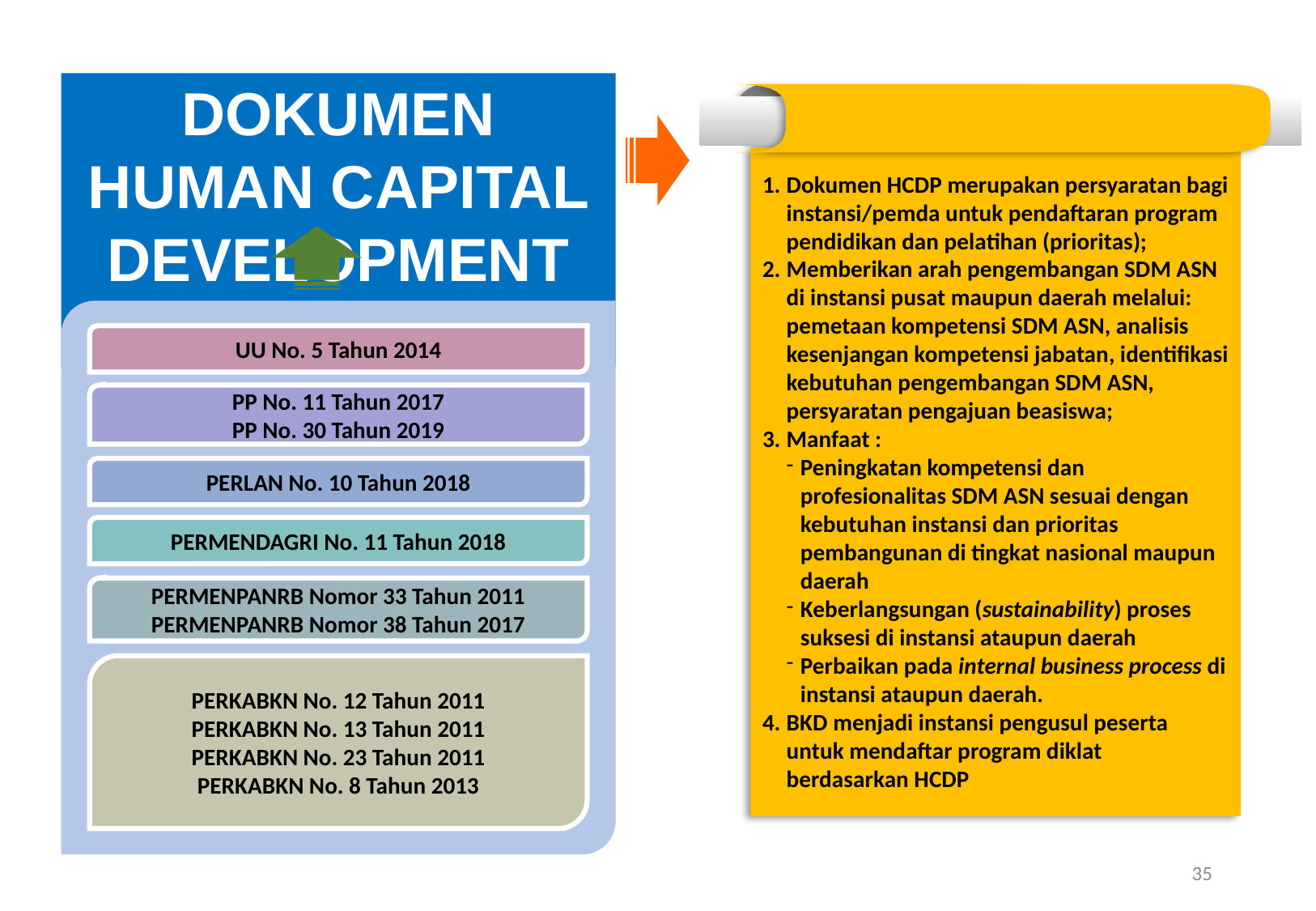

DOKUMEN HUMAN CAPITAL DEVELOPMENT PLAN

Dokumen HCDP merupakan persyaratan bagi instansi/pemda untuk pendaftaran program pendidikan dan pelatihan (prioritas);
Memberikan arah pengembangan SDM ASN di instansi pusat maupun daerah melalui: pemetaan kompetensi SDM ASN, analisis kesenjangan kompetensi jabatan, identifikasi kebutuhan pengembangan SDM ASN, persyaratan pengajuan beasiswa;
Manfaat :
Peningkatan kompetensi dan profesionalitas SDM ASN sesuai dengan kebutuhan instansi dan prioritas pembangunan di tingkat nasional maupun daerah
Keberlangsungan (sustainability) proses suksesi di instansi ataupun daerah
Perbaikan pada internal business process di instansi ataupun daerah.
BKD menjadi instansi pengusul peserta untuk mendaftar program diklat  berdasarkan HCDP

UU No. 5 Tahun 2014
PP No. 11 Tahun 2017
PP No. 30 Tahun 2019
PERLAN No. 10 Tahun 2018
PERMENDAGRI No. 11 Tahun 2018
PERMENPANRB Nomor 33 Tahun 2011
PERMENPANRB Nomor 38 Tahun 2017
PERKABKN No. 12 Tahun 2011
PERKABKN No. 13 Tahun 2011
PERKABKN No. 23 Tahun 2011
PERKABKN No. 8 Tahun 2013
35